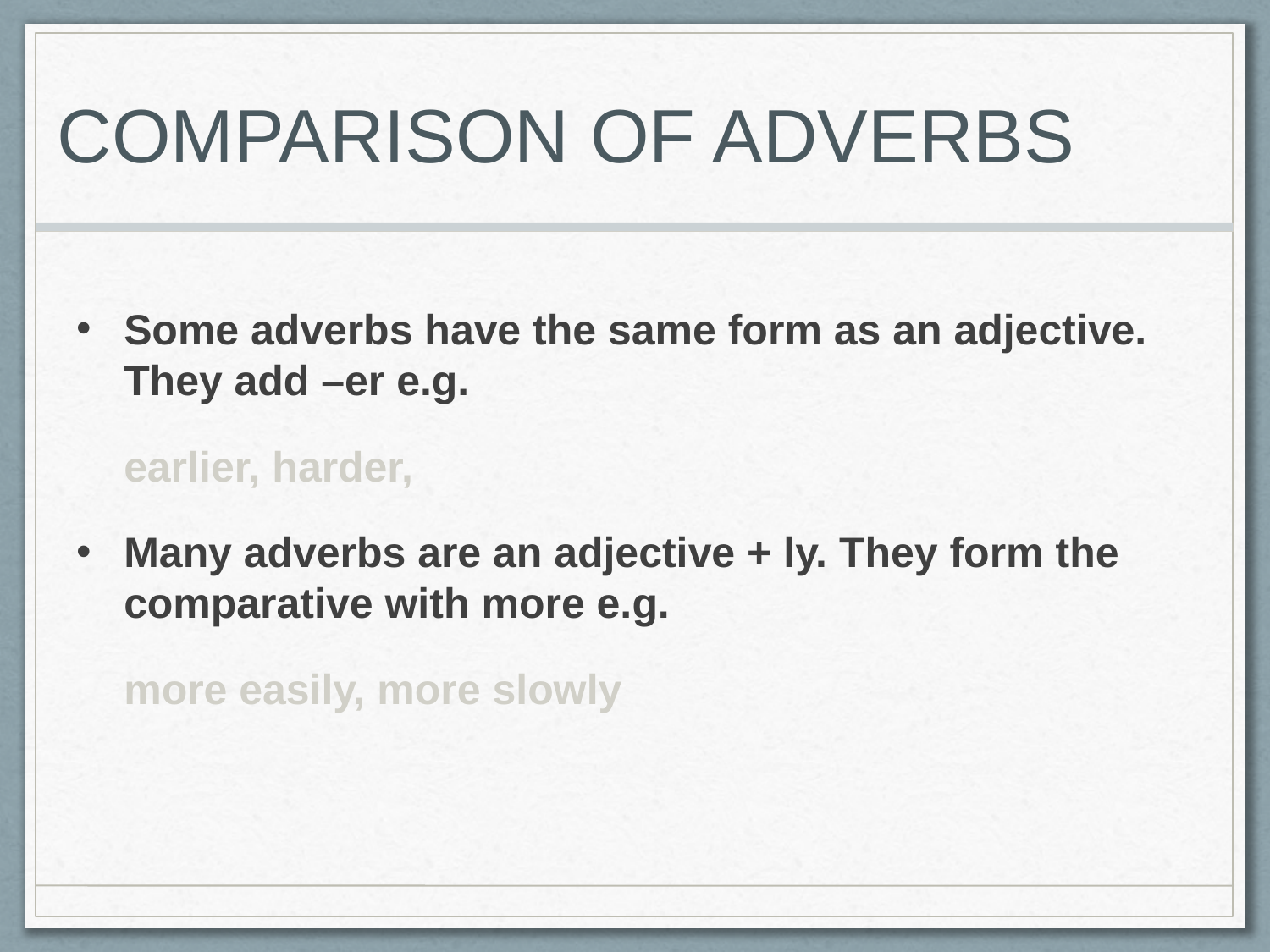

# COMPARISON OF ADVERBS
Some adverbs have the same form as an adjective. They add –er e.g.
	earlier, harder,
Many adverbs are an adjective + ly. They form the comparative with more e.g.
	more easily, more slowly